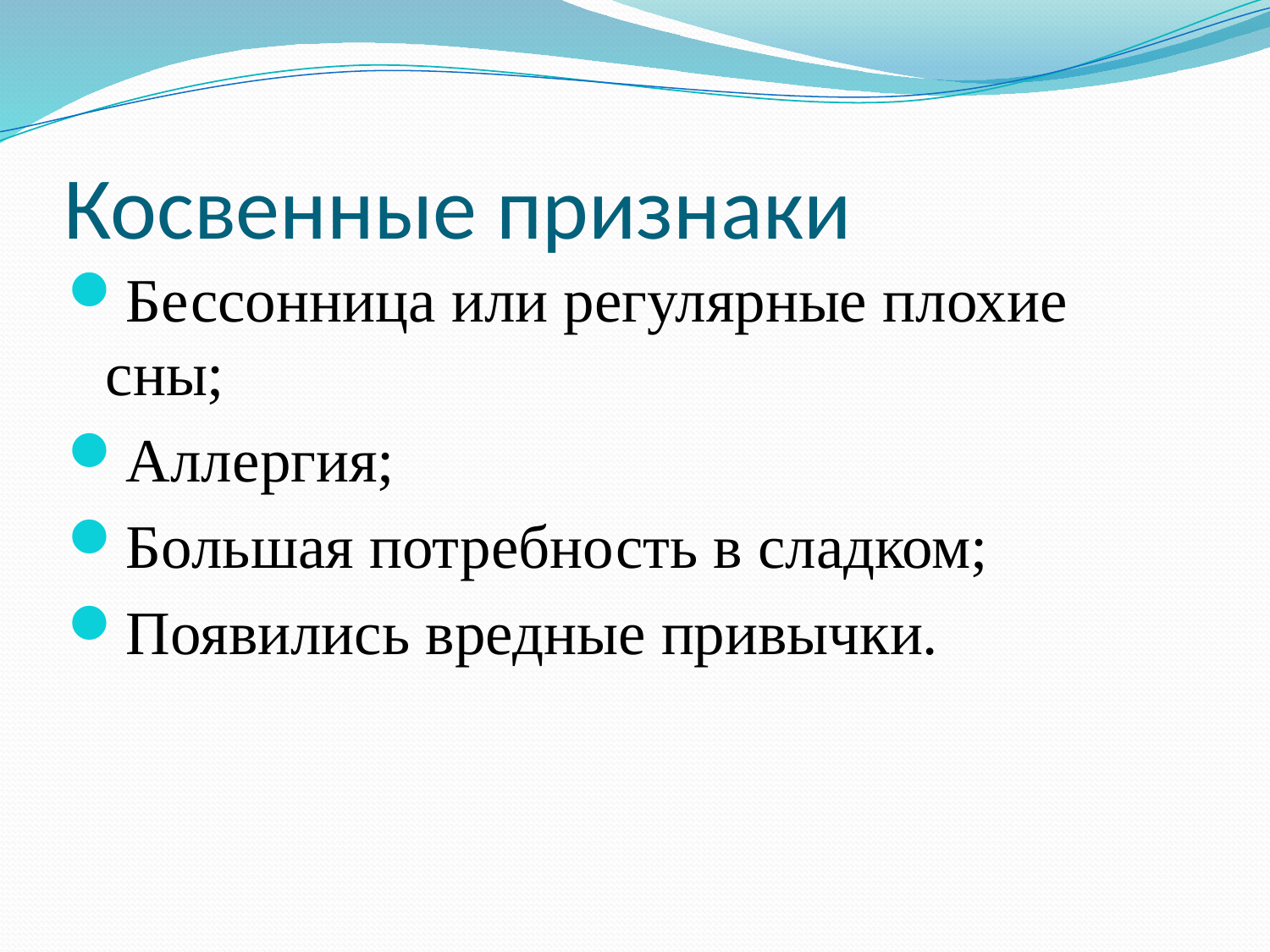

# Косвенные признаки

Бессонница или регулярные плохие сны;
Аллергия;
Большая потребность в сладком;
Появились вредные привычки.